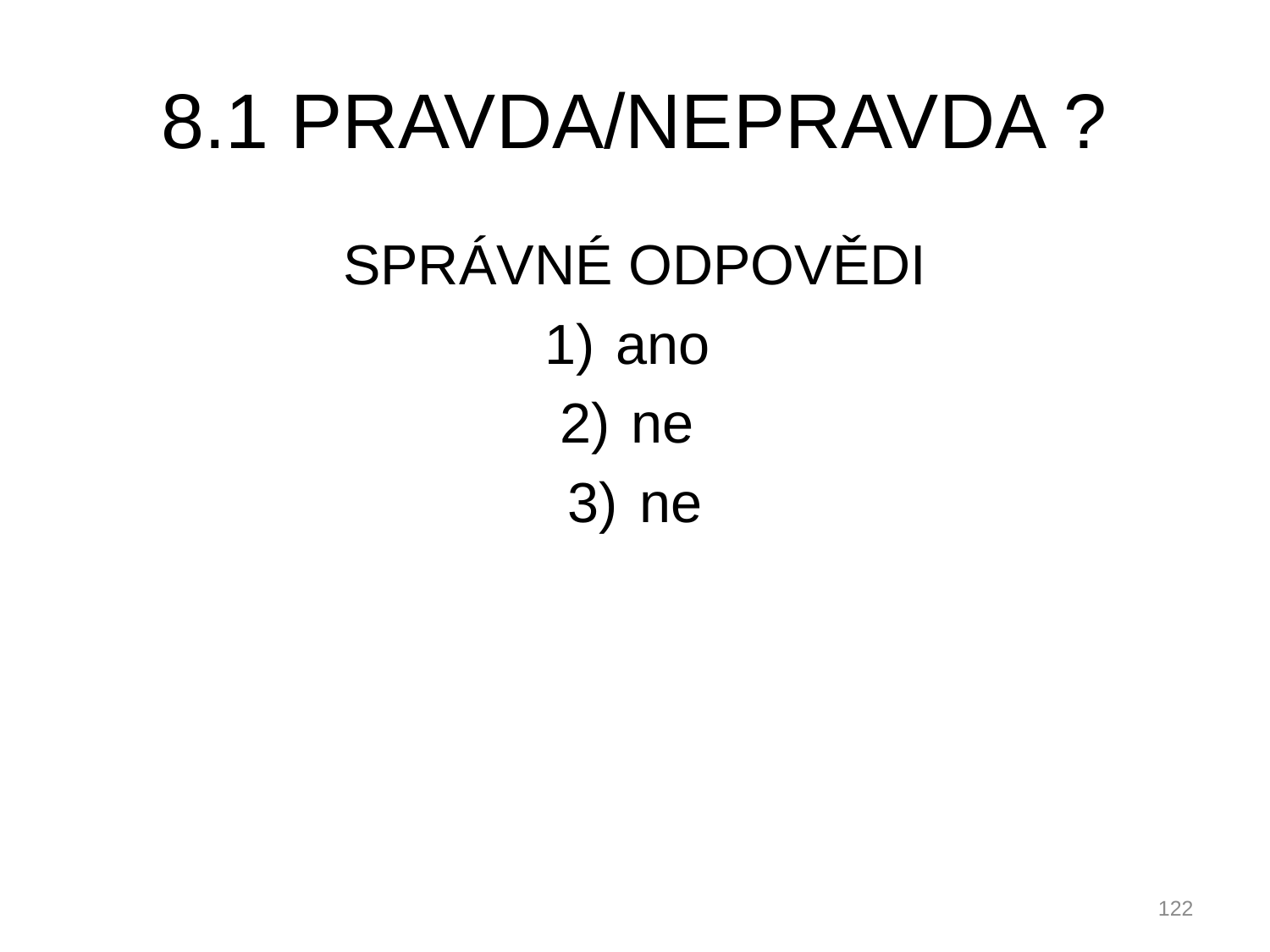

# 8.1 PRAVDA/NEPRAVDA ?
SPRÁVNÉ ODPOVĚDI
ano
ne
ne
122